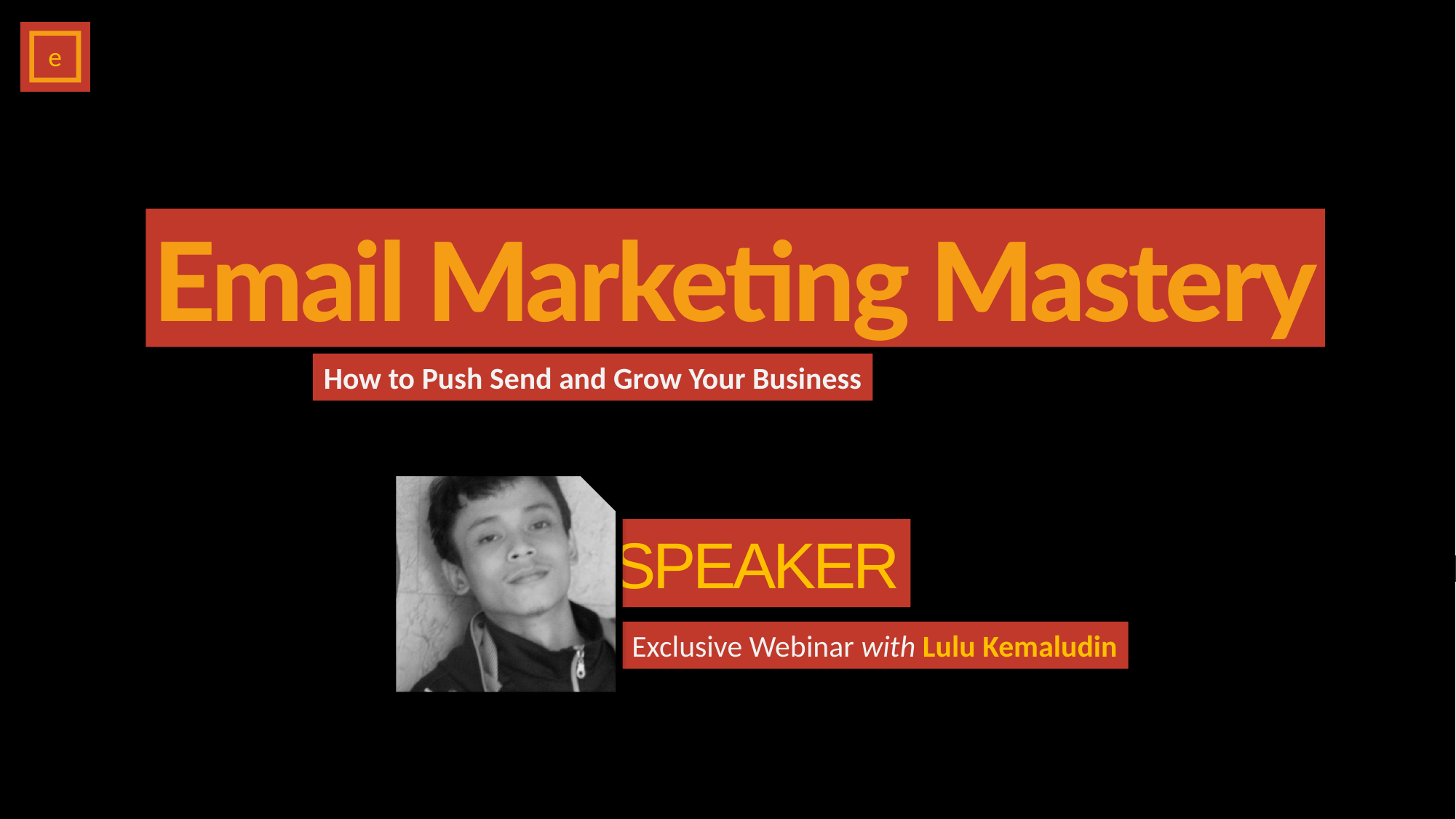

Email Marketing Mastery
How to Push Send and Grow Your Business

SPEAKER
Exclusive Webinar with Lulu Kemaludin